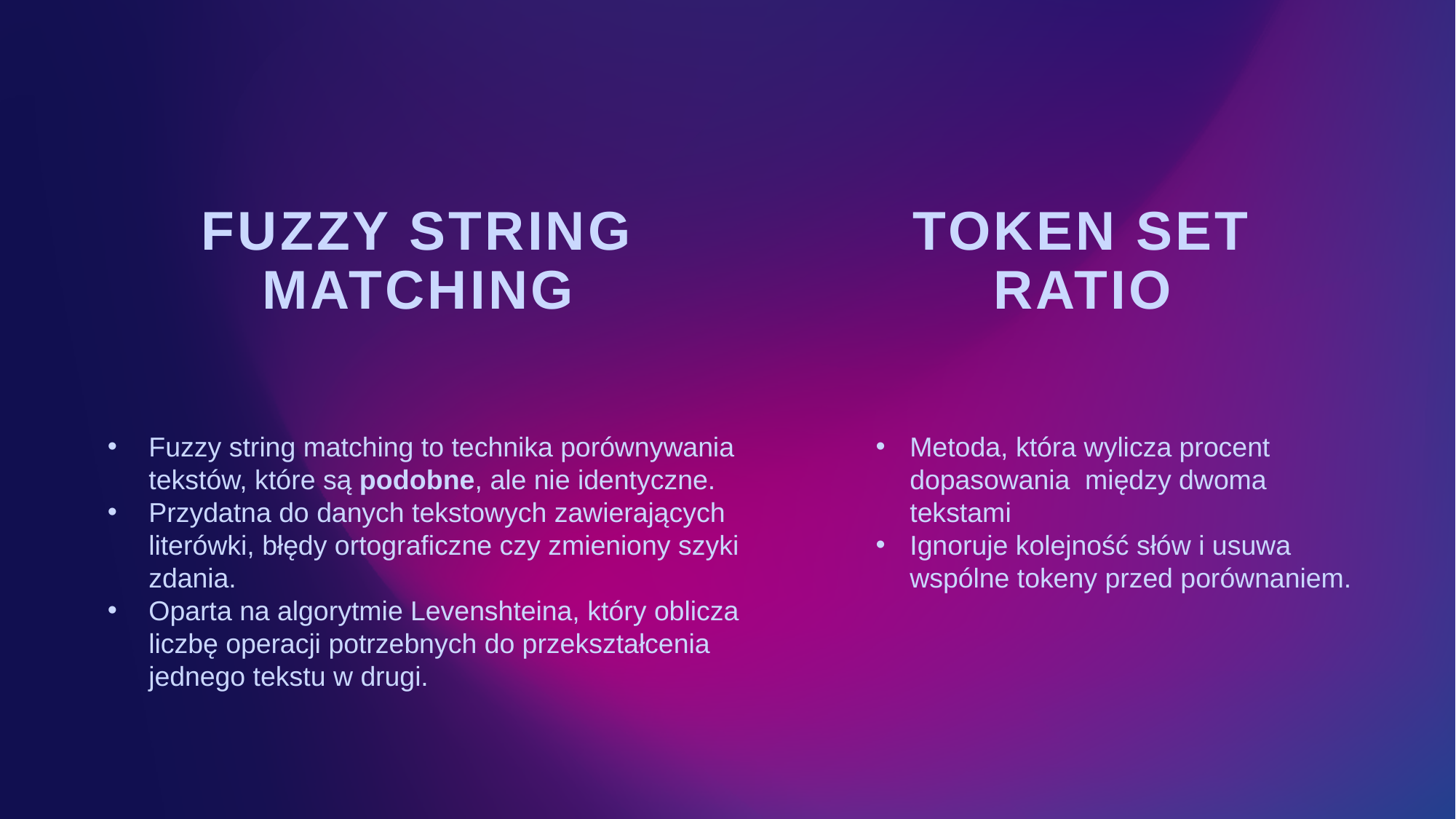

Fuzzy string matching
Token set ratio
Fuzzy string matching to technika porównywania tekstów, które są podobne, ale nie identyczne.
Przydatna do danych tekstowych zawierających literówki, błędy ortograficzne czy zmieniony szyki zdania.
Oparta na algorytmie Levenshteina, który oblicza liczbę operacji potrzebnych do przekształcenia jednego tekstu w drugi.
Metoda, która wylicza procent dopasowania  między dwoma tekstami
Ignoruje kolejność słów i usuwa wspólne tokeny przed porównaniem.